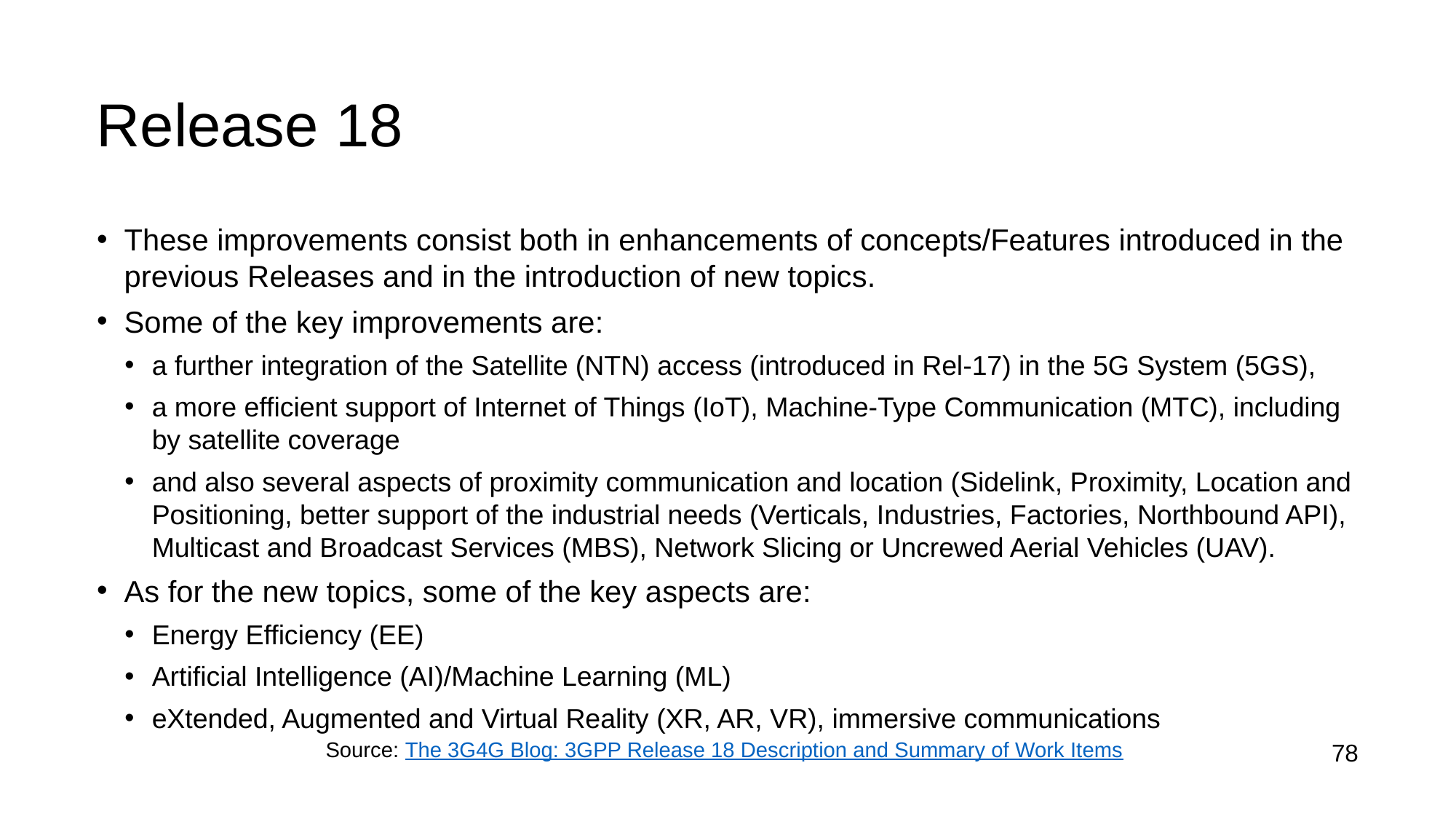

# Release 18
These improvements consist both in enhancements of concepts/Features introduced in the previous Releases and in the introduction of new topics.
Some of the key improvements are:
a further integration of the Satellite (NTN) access (introduced in Rel-17) in the 5G System (5GS),
a more efficient support of Internet of Things (IoT), Machine-Type Communication (MTC), including by satellite coverage
and also several aspects of proximity communication and location (Sidelink, Proximity, Location and Positioning, better support of the industrial needs (Verticals, Industries, Factories, Northbound API), Multicast and Broadcast Services (MBS), Network Slicing or Uncrewed Aerial Vehicles (UAV).
As for the new topics, some of the key aspects are:
Energy Efficiency (EE)
Artificial Intelligence (AI)/Machine Learning (ML)
eXtended, Augmented and Virtual Reality (XR, AR, VR), immersive communications
Source: The 3G4G Blog: 3GPP Release 18 Description and Summary of Work Items
78